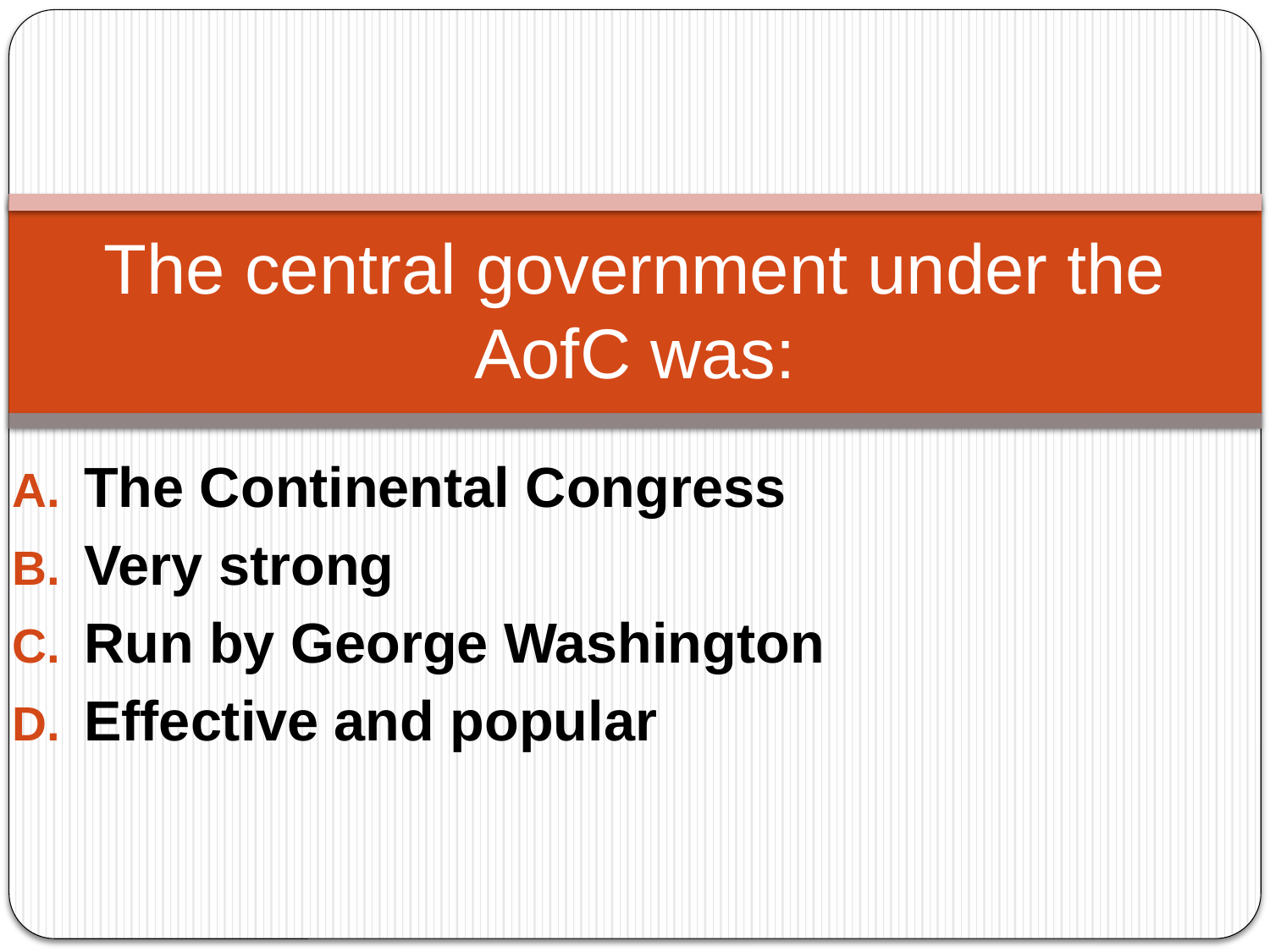

# The central government under the AofC was:
The Continental Congress
Very strong
Run by George Washington
Effective and popular